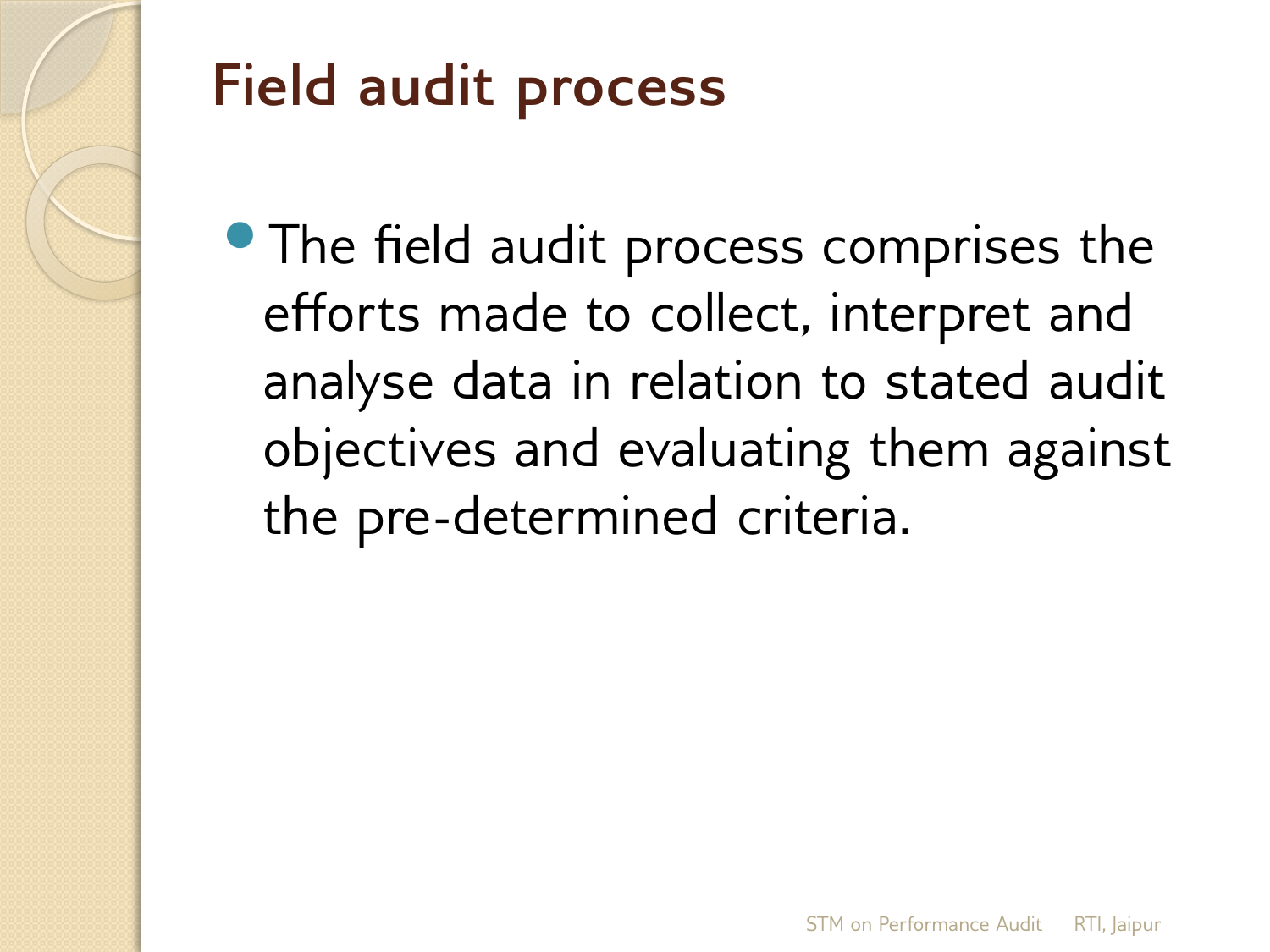

# Field audit process
The field audit process comprises the efforts made to collect, interpret and analyse data in relation to stated audit objectives and evaluating them against the pre-determined criteria.
STM on Performance Audit     RTI, Jaipur